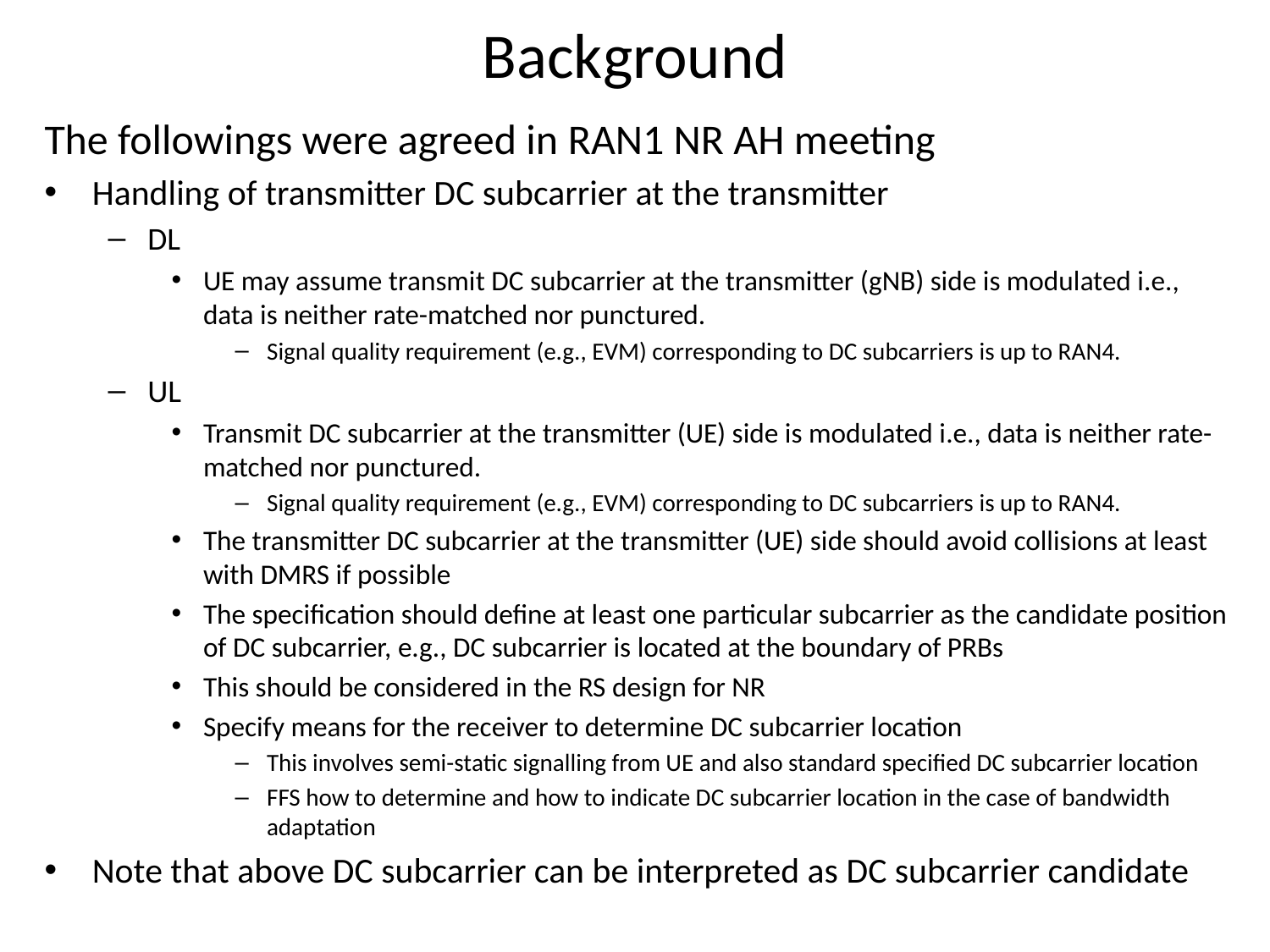

# Background
The followings were agreed in RAN1 NR AH meeting
Handling of transmitter DC subcarrier at the transmitter
DL
UE may assume transmit DC subcarrier at the transmitter (gNB) side is modulated i.e., data is neither rate-matched nor punctured.
Signal quality requirement (e.g., EVM) corresponding to DC subcarriers is up to RAN4.
UL
Transmit DC subcarrier at the transmitter (UE) side is modulated i.e., data is neither rate-matched nor punctured.
Signal quality requirement (e.g., EVM) corresponding to DC subcarriers is up to RAN4.
The transmitter DC subcarrier at the transmitter (UE) side should avoid collisions at least with DMRS if possible
The specification should define at least one particular subcarrier as the candidate position of DC subcarrier, e.g., DC subcarrier is located at the boundary of PRBs
This should be considered in the RS design for NR
Specify means for the receiver to determine DC subcarrier location
This involves semi-static signalling from UE and also standard specified DC subcarrier location
FFS how to determine and how to indicate DC subcarrier location in the case of bandwidth adaptation
Note that above DC subcarrier can be interpreted as DC subcarrier candidate